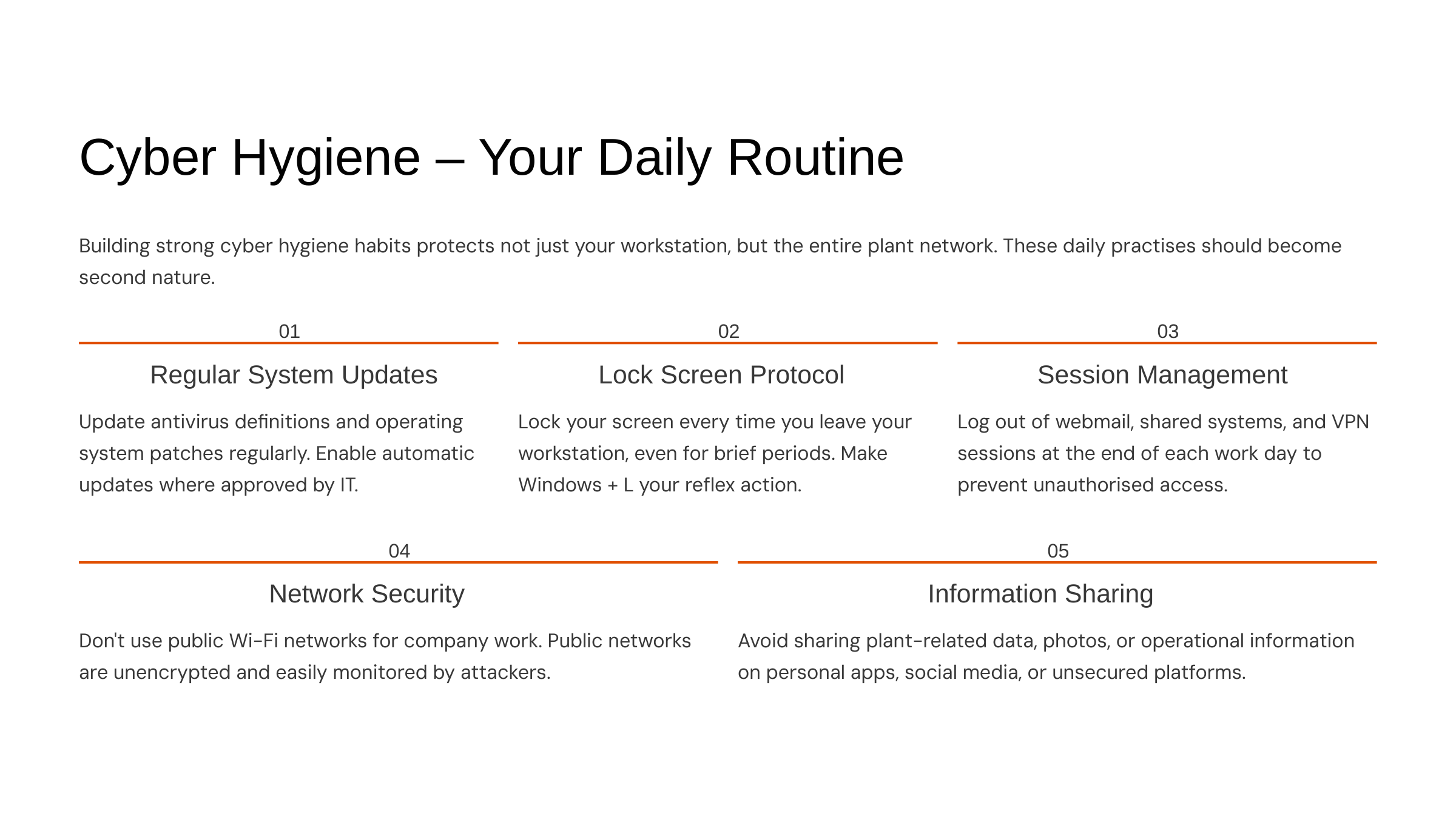

Cyber Hygiene – Your Daily Routine
Building strong cyber hygiene habits protects not just your workstation, but the entire plant network. These daily practises should become second nature.
01
02
03

Regular System Updates
Lock Screen Protocol
Session Management
Update antivirus definitions and operating system patches regularly. Enable automatic updates where approved by IT.
Lock your screen every time you leave your workstation, even for brief periods. Make Windows + L your reflex action.
Log out of webmail, shared systems, and VPN sessions at the end of each work day to prevent unauthorised access.
04
05

Network Security
Information Sharing
Don't use public Wi-Fi networks for company work. Public networks are unencrypted and easily monitored by attackers.
Avoid sharing plant-related data, photos, or operational information on personal apps, social media, or unsecured platforms.